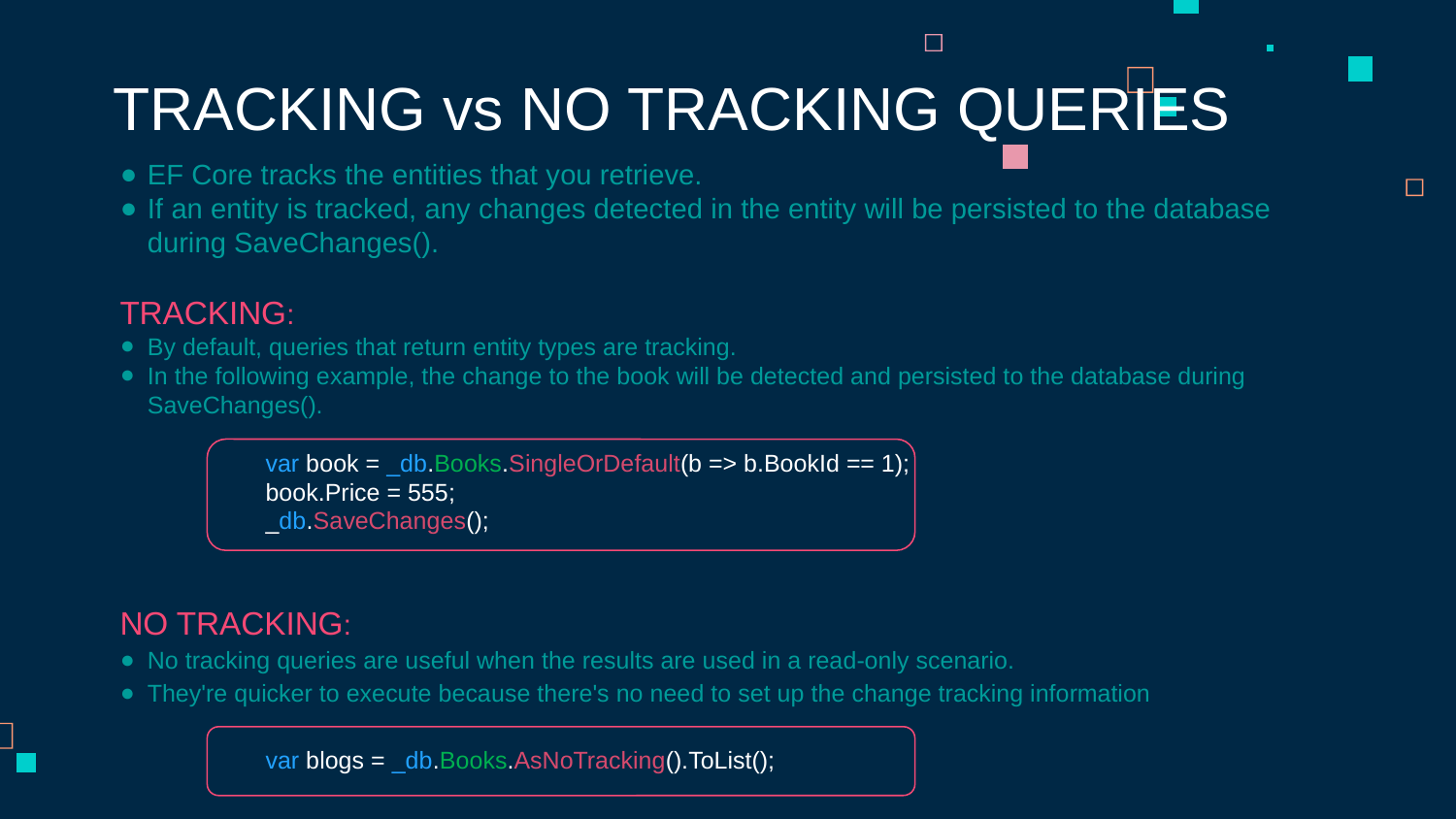

# TRACKING vs NO TRACKING QUERIES
EF Core tracks the entities that you retrieve.
If an entity is tracked, any changes detected in the entity will be persisted to the database during SaveChanges().

TRACKING:
By default, queries that return entity types are tracking.
In the following example, the change to the book will be detected and persisted to the database during SaveChanges().

	var book = _db.Books.SingleOrDefault(b => b.BookId == 1);
	book.Price = 555;
	_db.SaveChanges();

NO TRACKING:
No tracking queries are useful when the results are used in a read-only scenario.
They're quicker to execute because there's no need to set up the change tracking information

	var blogs = _db.Books.AsNoTracking().ToList();